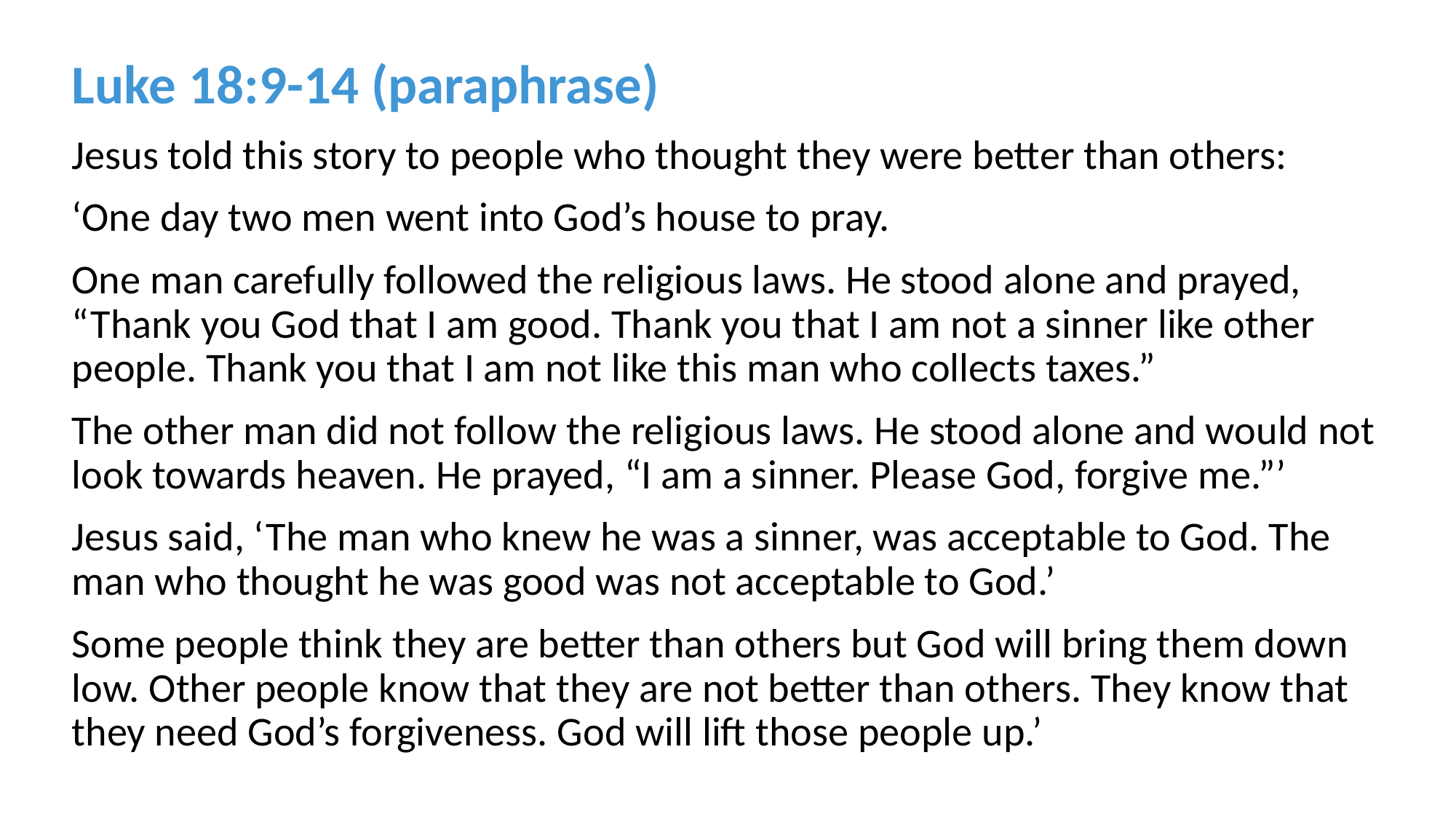

Luke 18:9-14 (paraphrase)
Jesus told this story to people who thought they were better than others:
‘One day two men went into God’s house to pray.
One man carefully followed the religious laws. He stood alone and prayed, “Thank you God that I am good. Thank you that I am not a sinner like other people. Thank you that I am not like this man who collects taxes.”
The other man did not follow the religious laws. He stood alone and would not look towards heaven. He prayed, “I am a sinner. Please God, forgive me.”’
Jesus said, ‘The man who knew he was a sinner, was acceptable to God. The man who thought he was good was not acceptable to God.’
Some people think they are better than others but God will bring them down low. Other people know that they are not better than others. They know that they need God’s forgiveness. God will lift those people up.’